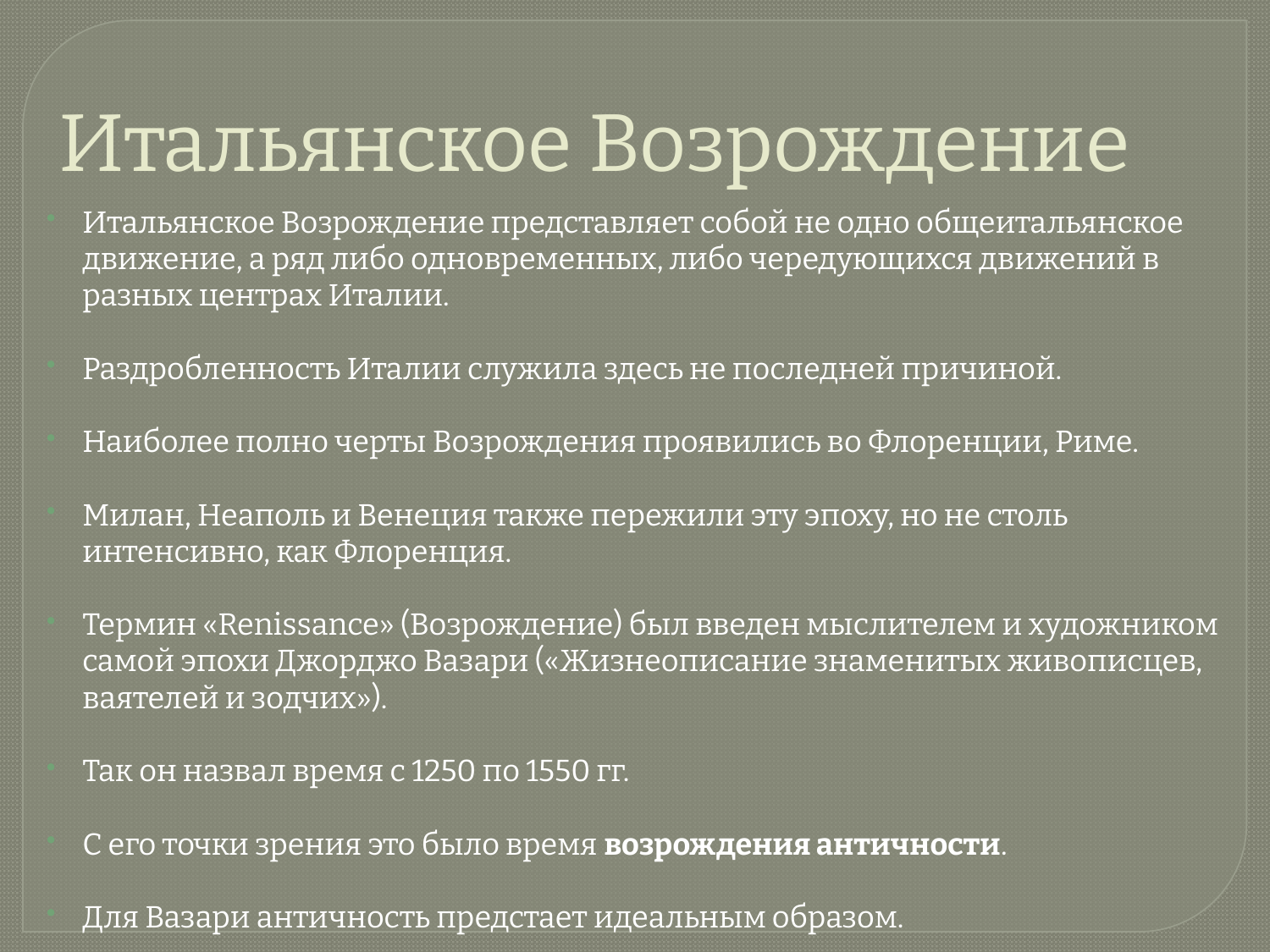

Итальянское Возрождение
Итальянское Возрождение представляет собой не одно общеитальянское  движение, а ряд либо одновременных, либо чередующихся движений в разных центрах Италии.

Раздробленность Италии служила здесь не последней причиной.

Наиболее полно черты Возрождения проявились во Флоренции, Риме.

Милан, Неаполь и Венеция также пережили эту эпоху, но не столь интенсивно, как Флоренция.

Термин «Renissance» (Возрождение) был введен мыслителем и художником самой эпохи Джорджо Вазари («Жизнеописание знаменитых живописцев, ваятелей и зодчих»).

Так он назвал время с 1250 по 1550 гг.

С его точки зрения это было время возрождения античности.

Для Вазари античность предстает идеальным образом.